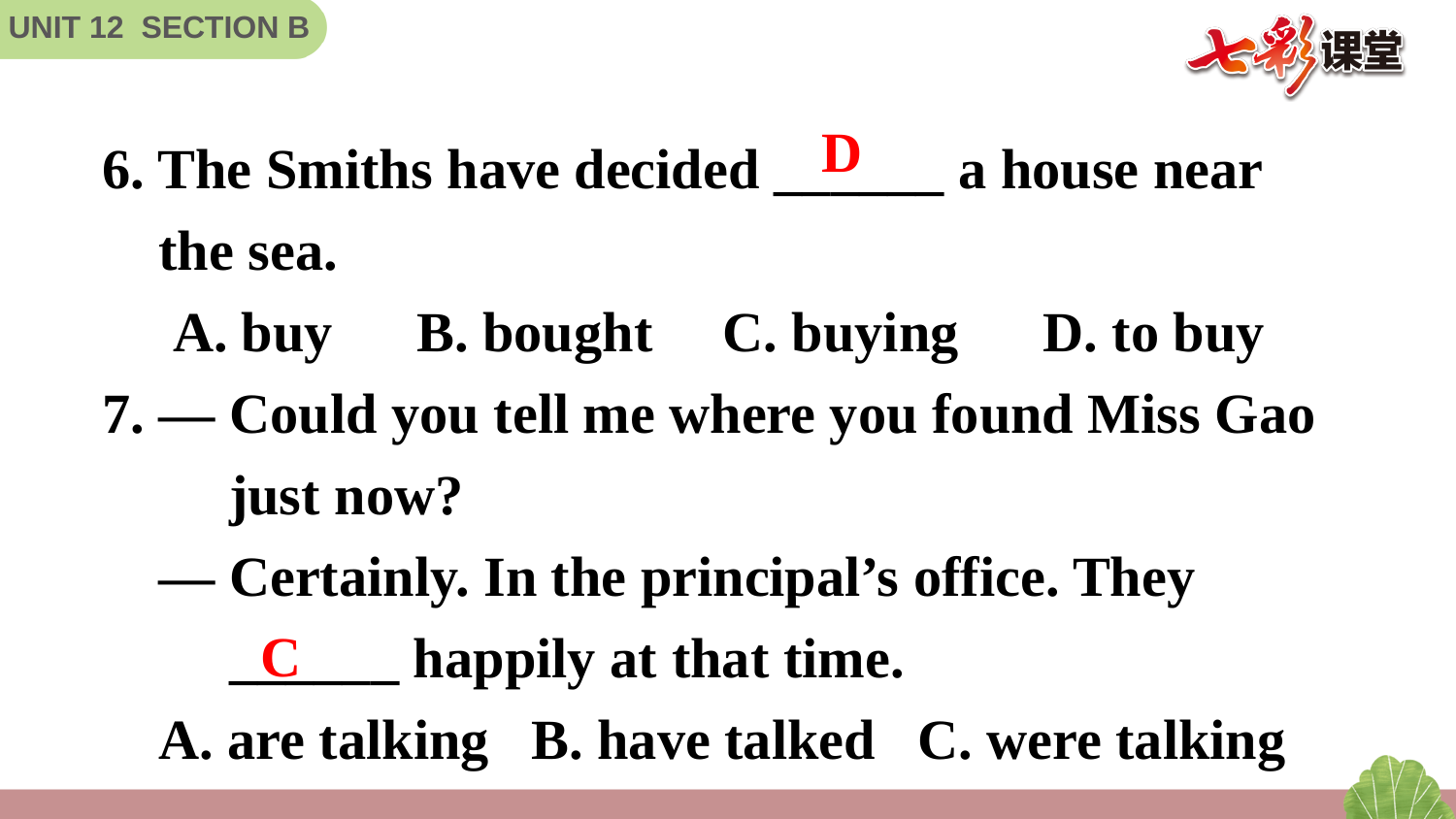

D
6. The Smiths have decided ______ a house near
    the sea.
     A. buy　B. bought     C. buying　D. to buy
7. — Could you tell me where you found Miss Gao
         just now?
    — Certainly. In the principal’s office. They
         ______ happily at that time.
    A. are talking   B. have talked   C. were talking
C